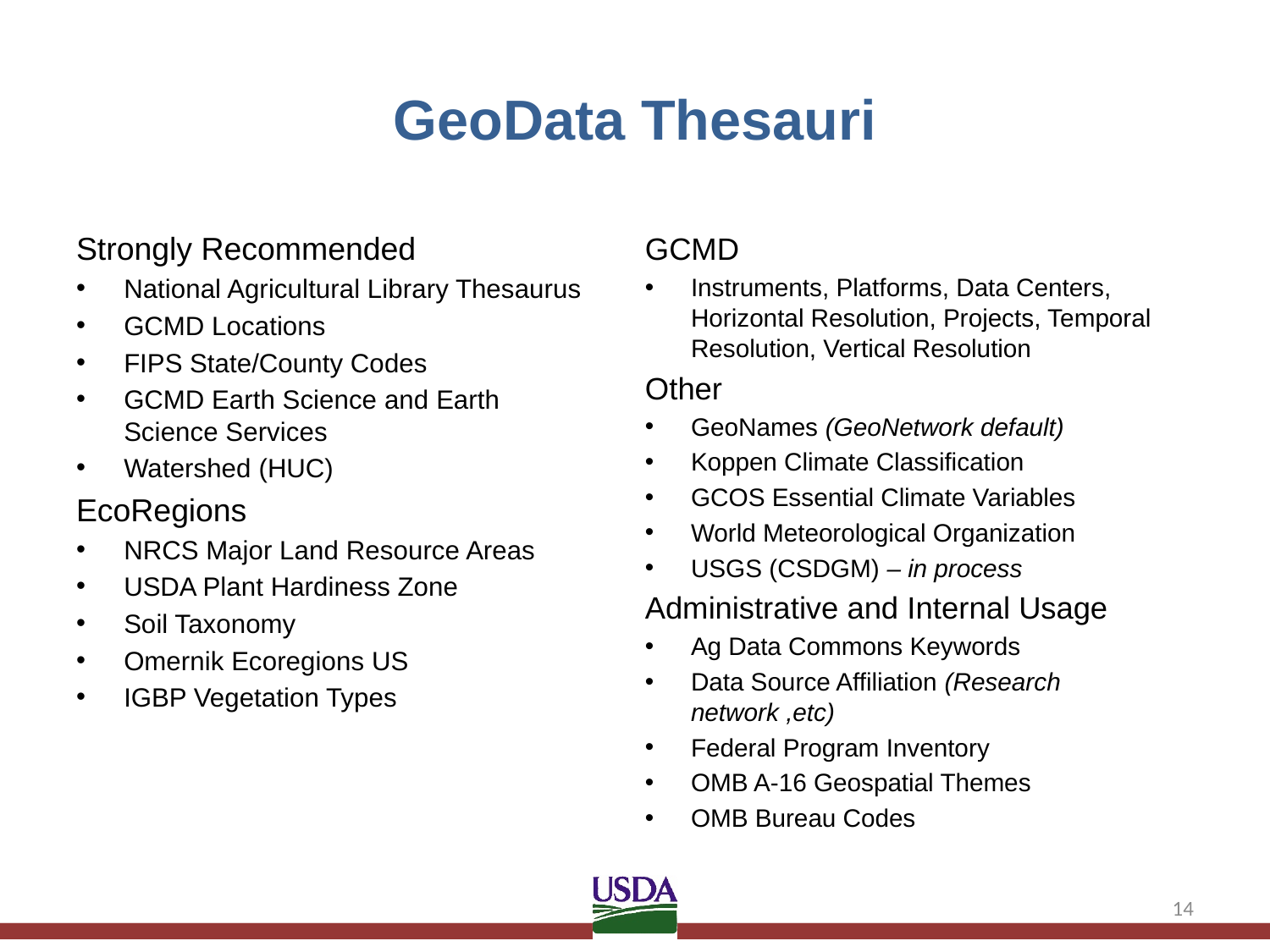

# GeoData Thesauri
Strongly Recommended
National Agricultural Library Thesaurus
GCMD Locations
FIPS State/County Codes
GCMD Earth Science and Earth Science Services
Watershed (HUC)
EcoRegions
NRCS Major Land Resource Areas
USDA Plant Hardiness Zone
Soil Taxonomy
Omernik Ecoregions US
IGBP Vegetation Types
GCMD
Instruments, Platforms, Data Centers, Horizontal Resolution, Projects, Temporal Resolution, Vertical Resolution
Other
GeoNames (GeoNetwork default)
Koppen Climate Classification
GCOS Essential Climate Variables
World Meteorological Organization
USGS (CSDGM) – in process
Administrative and Internal Usage
Ag Data Commons Keywords
Data Source Affiliation (Research network ,etc)
Federal Program Inventory
OMB A-16 Geospatial Themes
OMB Bureau Codes

14